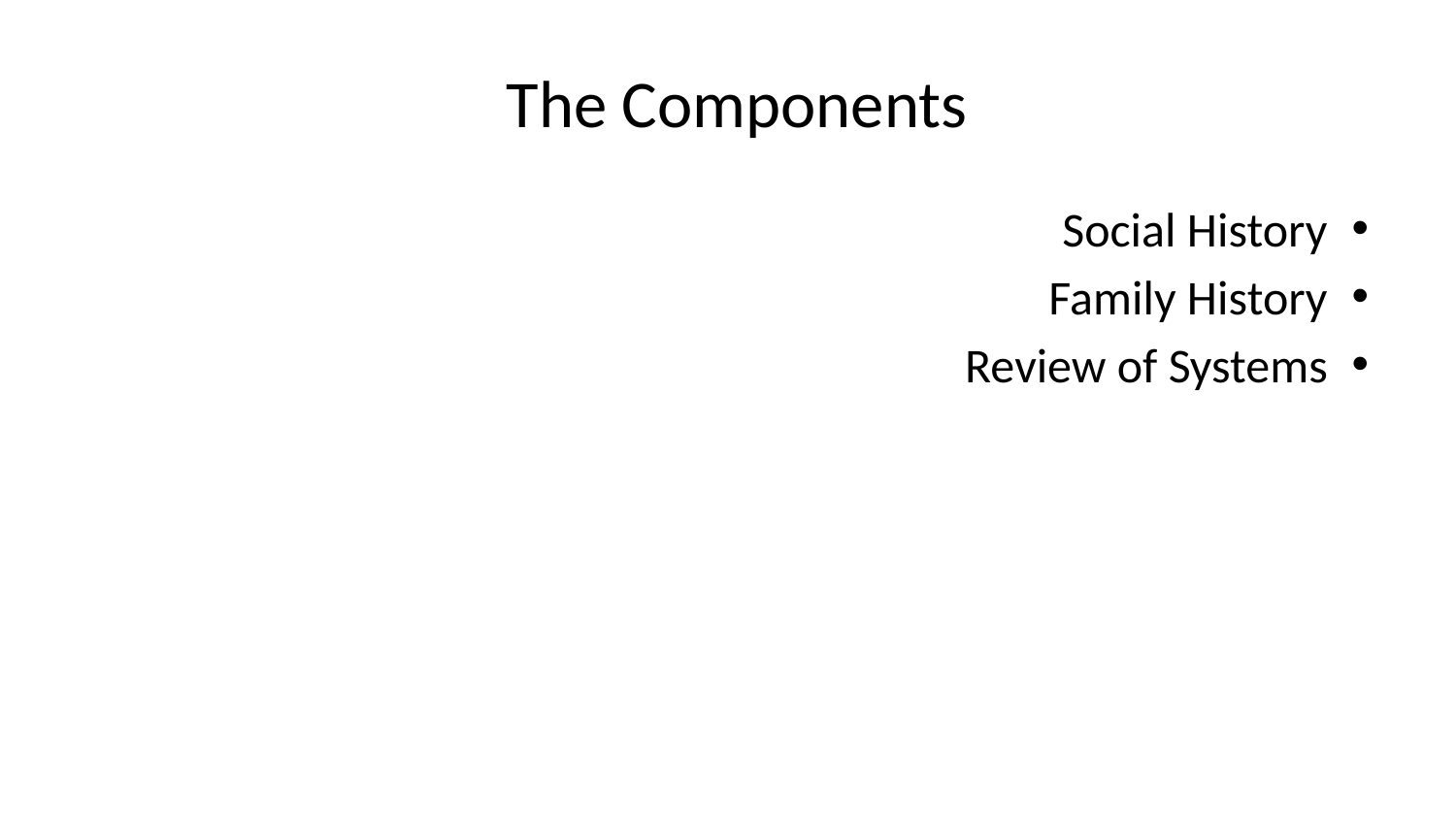

# The Components
Social History
Family History
Review of Systems